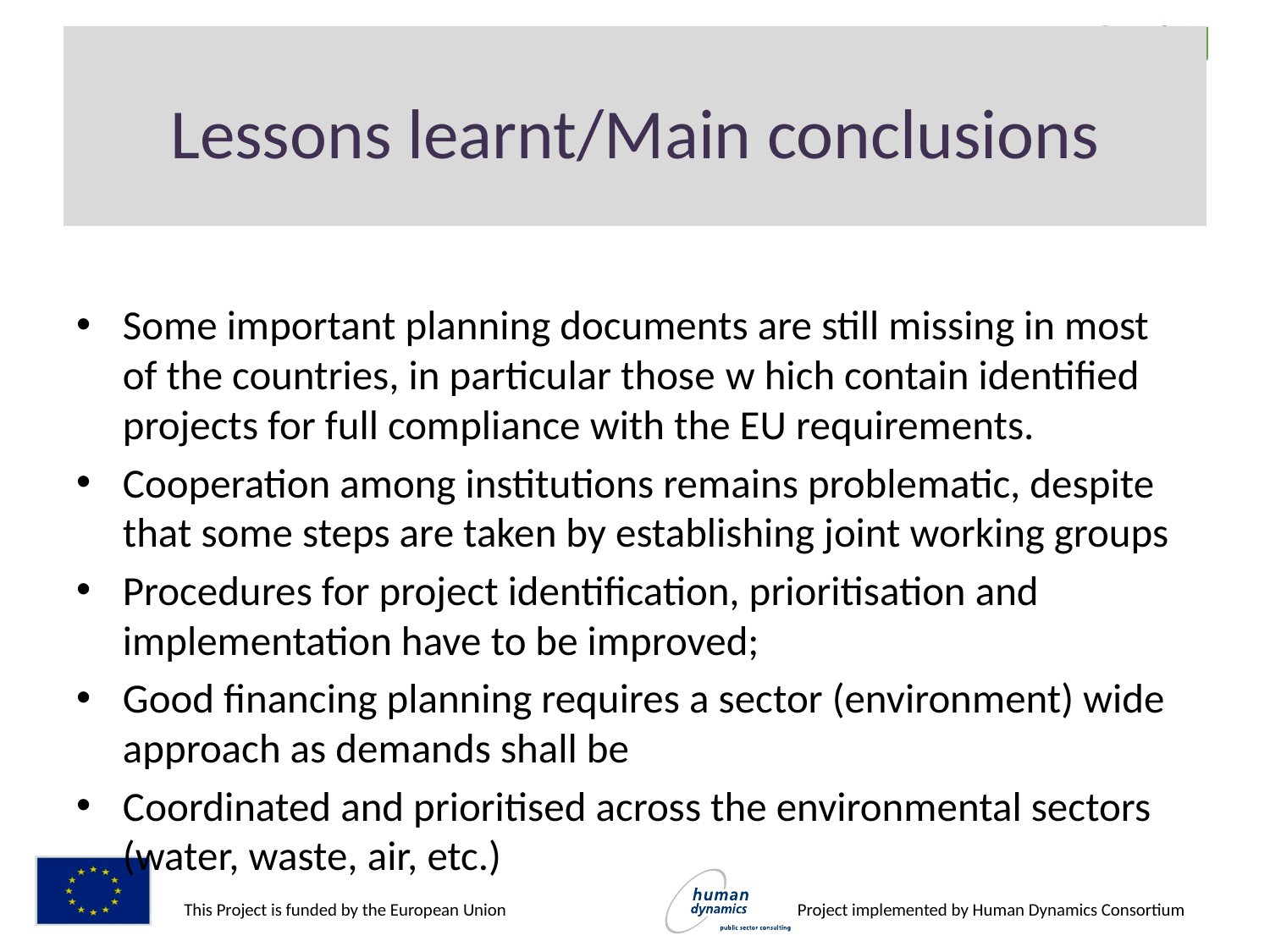

# Lessons learnt/Main conclusions

Some important planning documents are still missing in most of the countries, in particular those w hich contain identified projects for full compliance with the EU requirements.
Cooperation among institutions remains problematic, despite that some steps are taken by establishing joint working groups
Procedures for project identification, prioritisation and implementation have to be improved;
Good financing planning requires a sector (environment) wide approach as demands shall be
Coordinated and prioritised across the environmental sectors (water, waste, air, etc.)